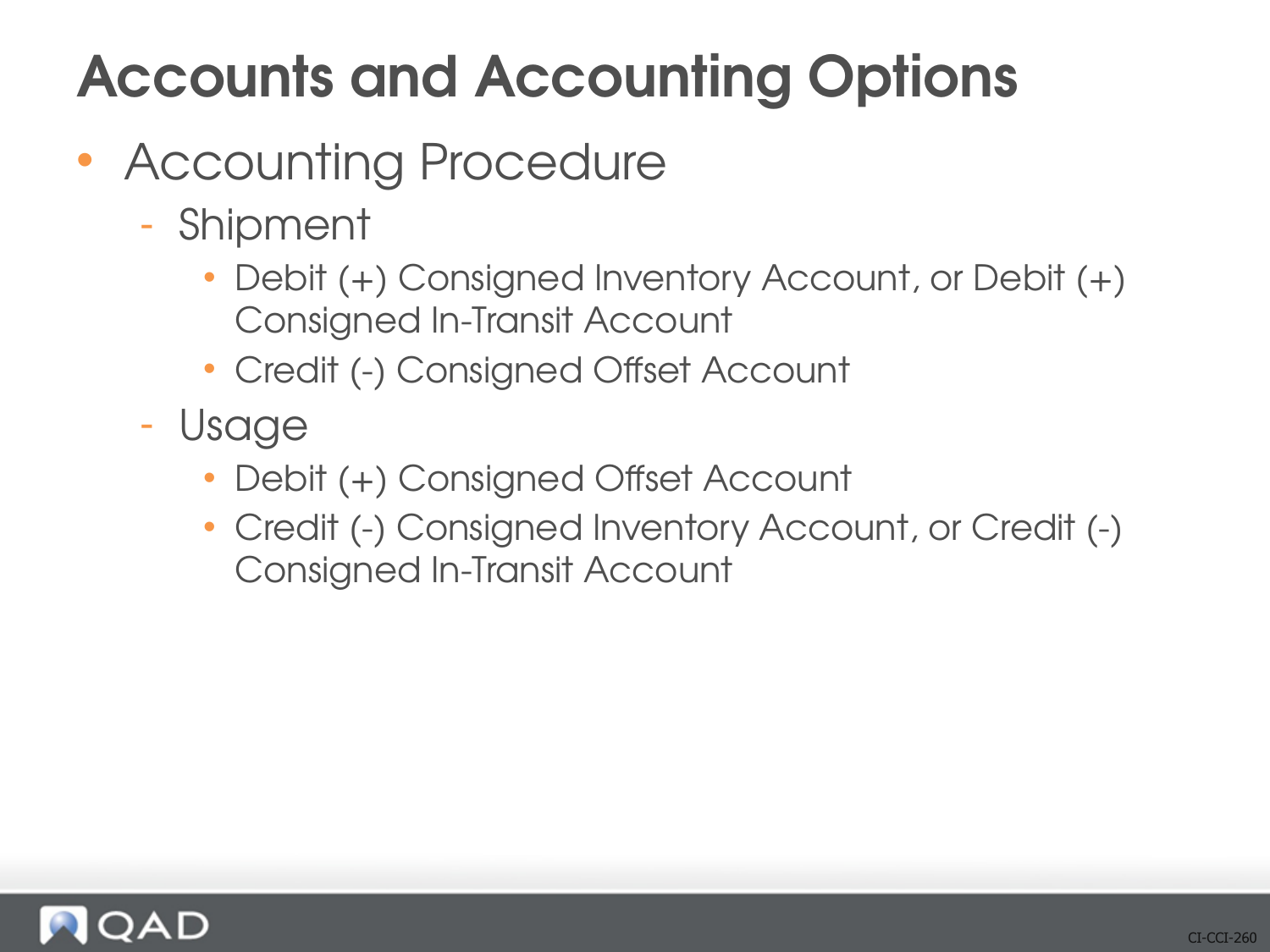

# Accounts and Accounting Options
Accounting Procedure
Shipment
Debit (+) Consigned Inventory Account, or Debit (+) Consigned In-Transit Account
Credit (-) Consigned Offset Account
Usage
Debit (+) Consigned Offset Account
Credit (-) Consigned Inventory Account, or Credit (-) Consigned In-Transit Account

CI-CCI-260